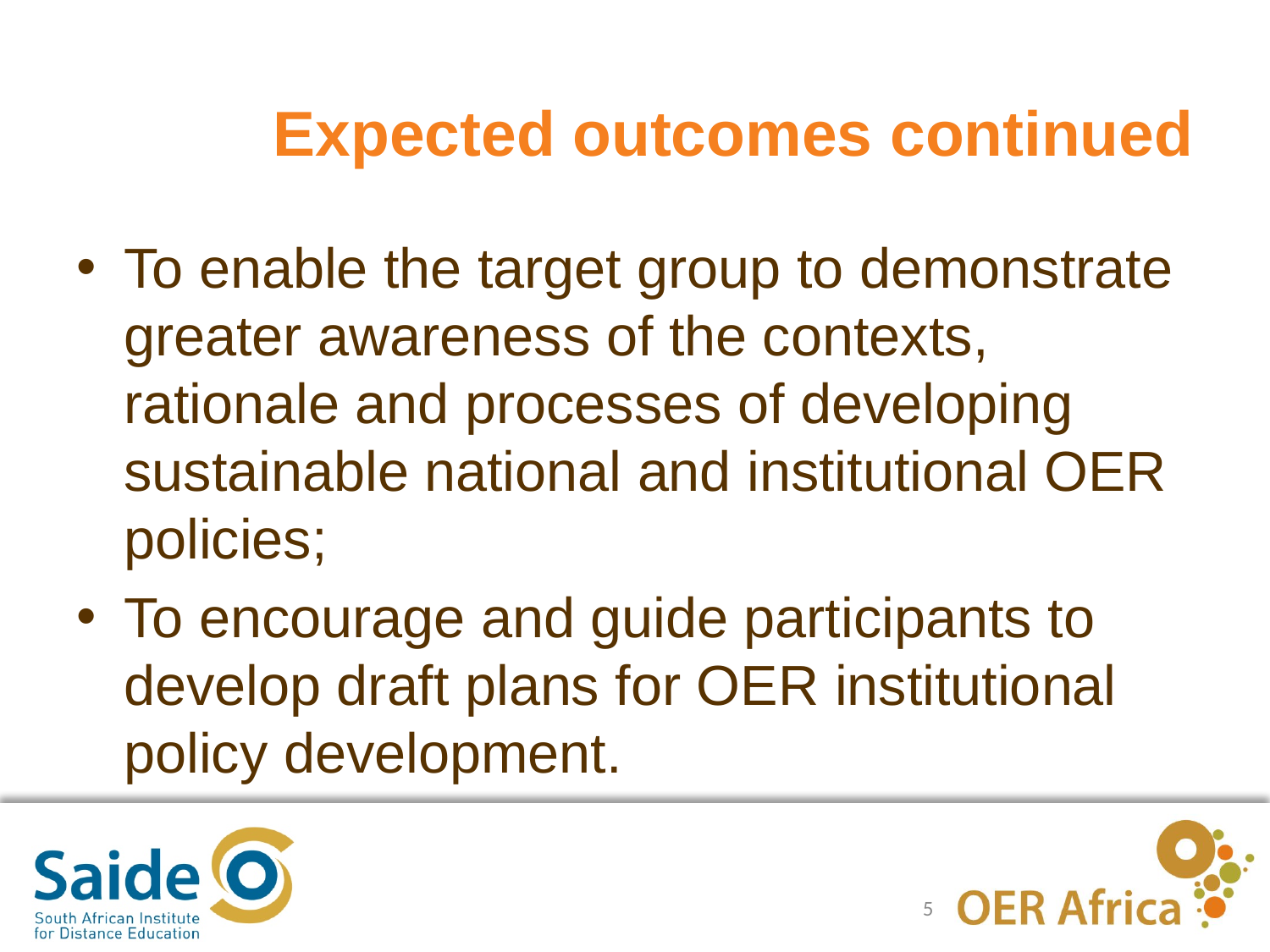

# Expected outcomes continued
To enable the target group to demonstrate greater awareness of the contexts, rationale and processes of developing sustainable national and institutional OER policies;
To encourage and guide participants to develop draft plans for OER institutional policy development.

5